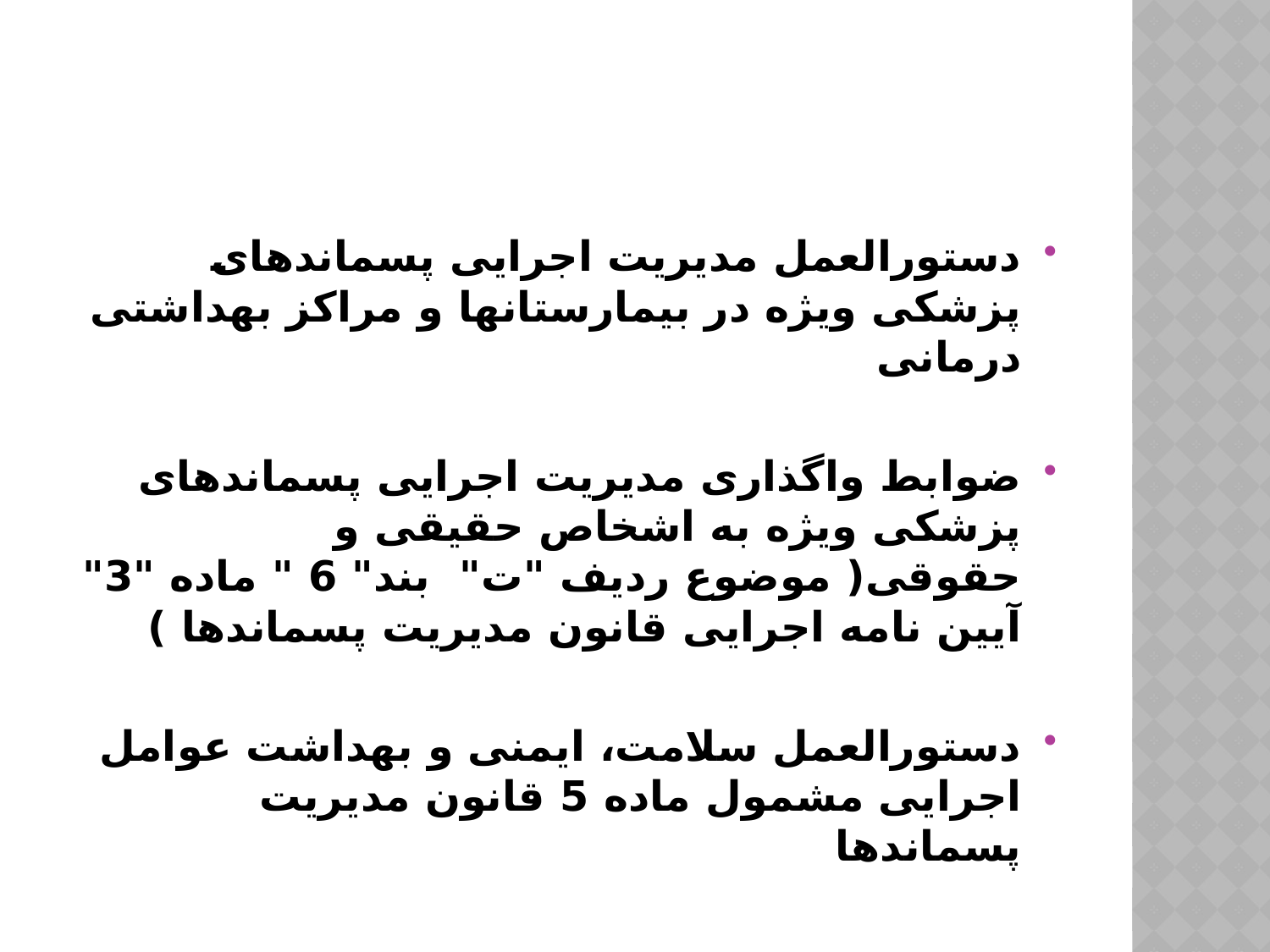

#
دستورالعمل مدیریت اجرایی پسماندهای پزشکی ویژه در بیمارستانها و مراکز بهداشتی درمانی

ضوابط واگذاری مدیریت اجرایی پسماندهای پزشکی ویژه به اشخاص حقیقی و حقوقی( موضوع ردیف "ت"  بند" 6 " ماده "3" آیین نامه اجرایی قانون مدیریت پسماندها )

دستورالعمل سلامت، ایمنی و بهداشت عوامل اجرایی مشمول ماده 5 قانون مدیریت پسماندها